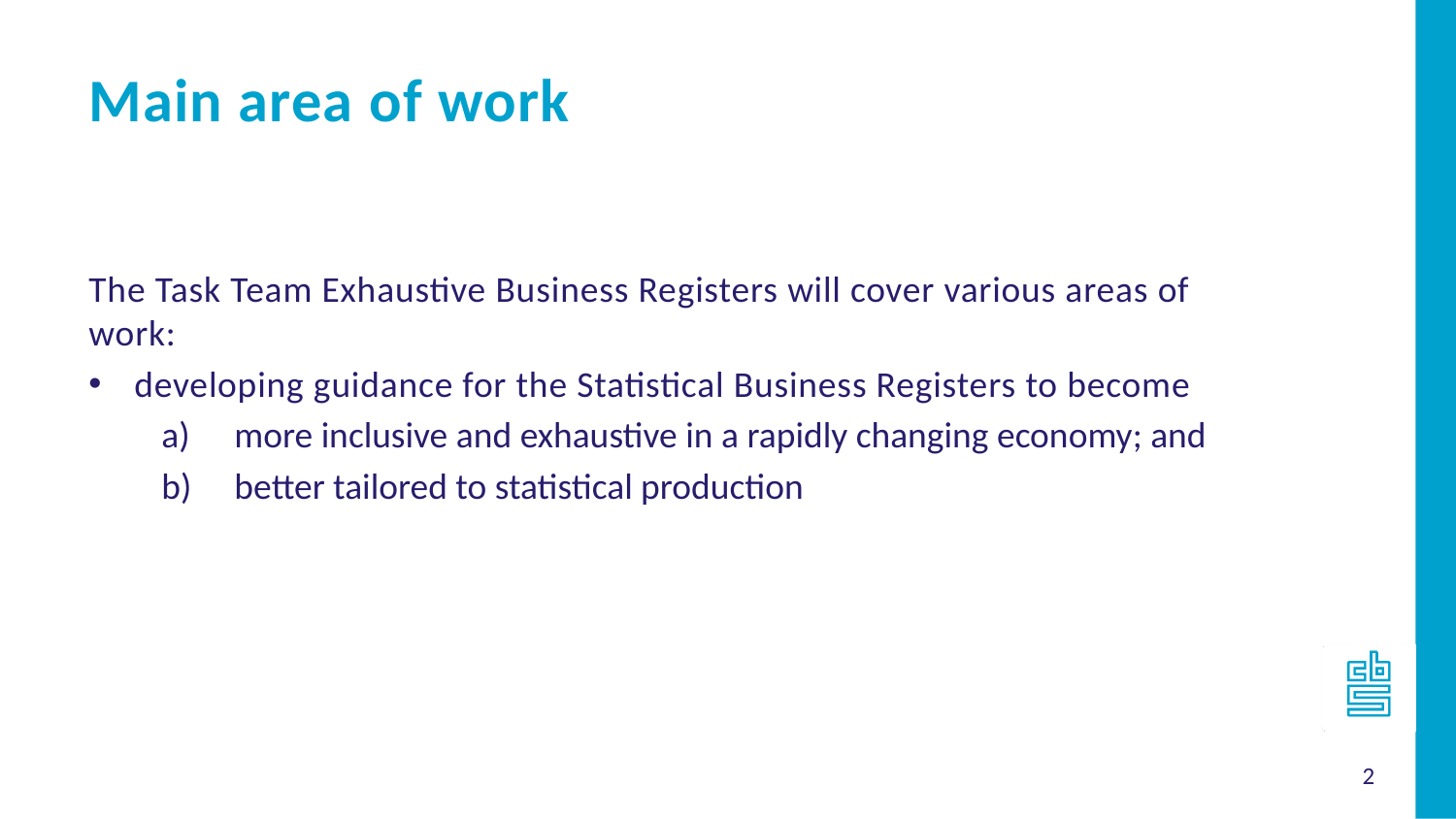

Main area of work

The Task Team Exhaustive Business Registers will cover various areas of work:
developing guidance for the Statistical Business Registers to become
more inclusive and exhaustive in a rapidly changing economy; and
better tailored to statistical production
2